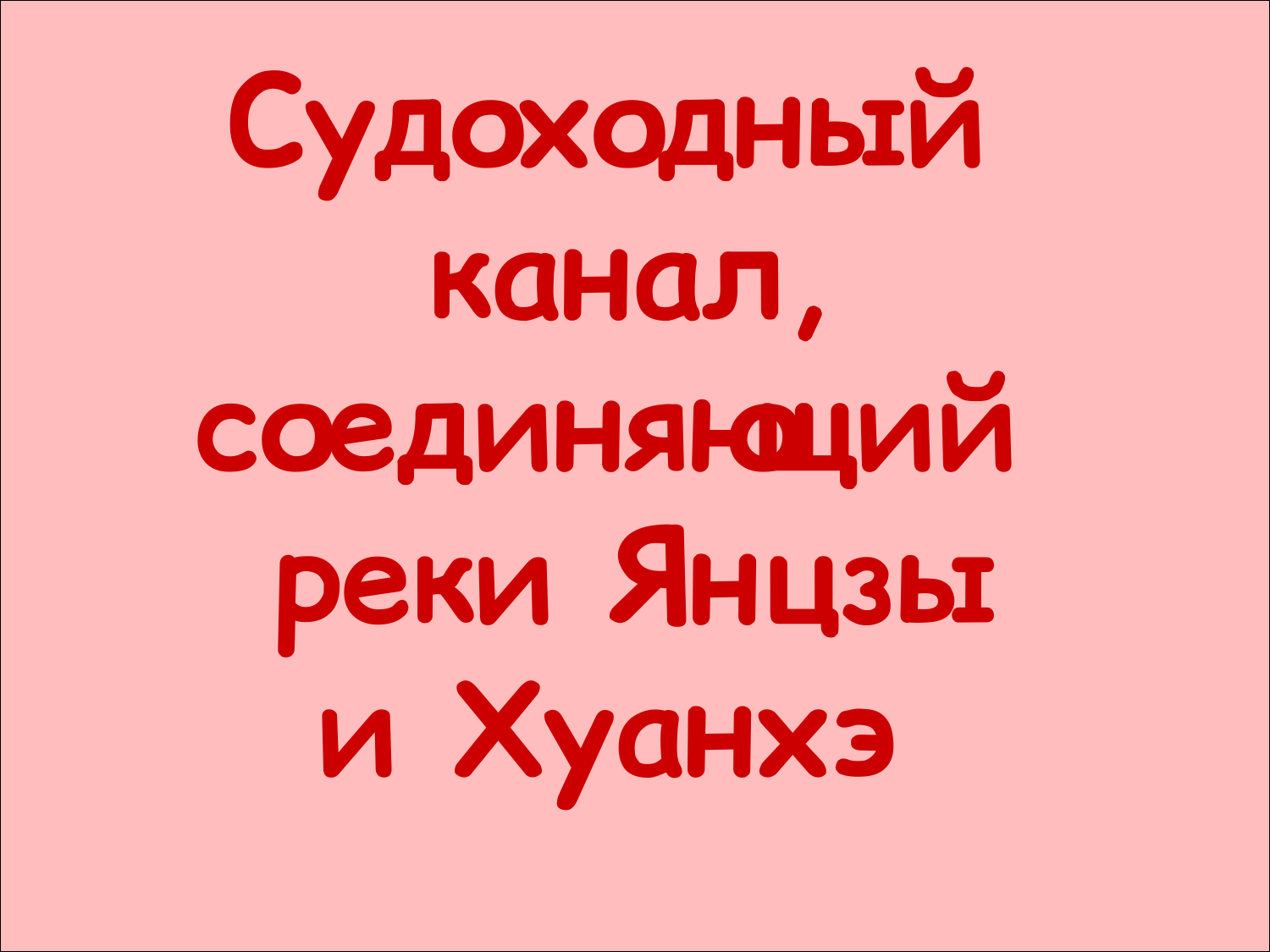

Судоходный
канал,
соединяющий
реки Янцзы
и Хуанхэ